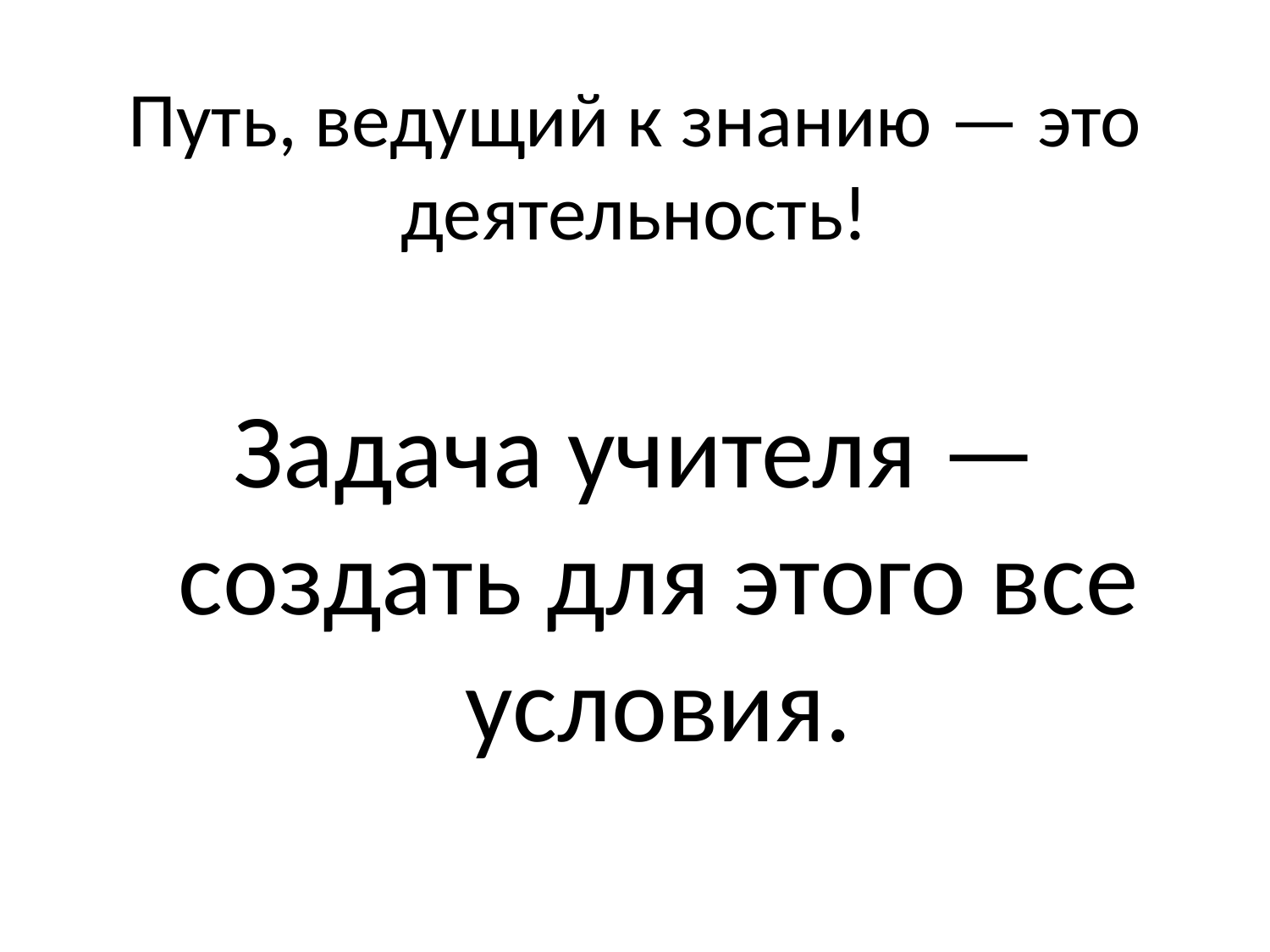

# Путь, ведущий к знанию — это деятельность!
Задача учителя — создать для этого все условия.